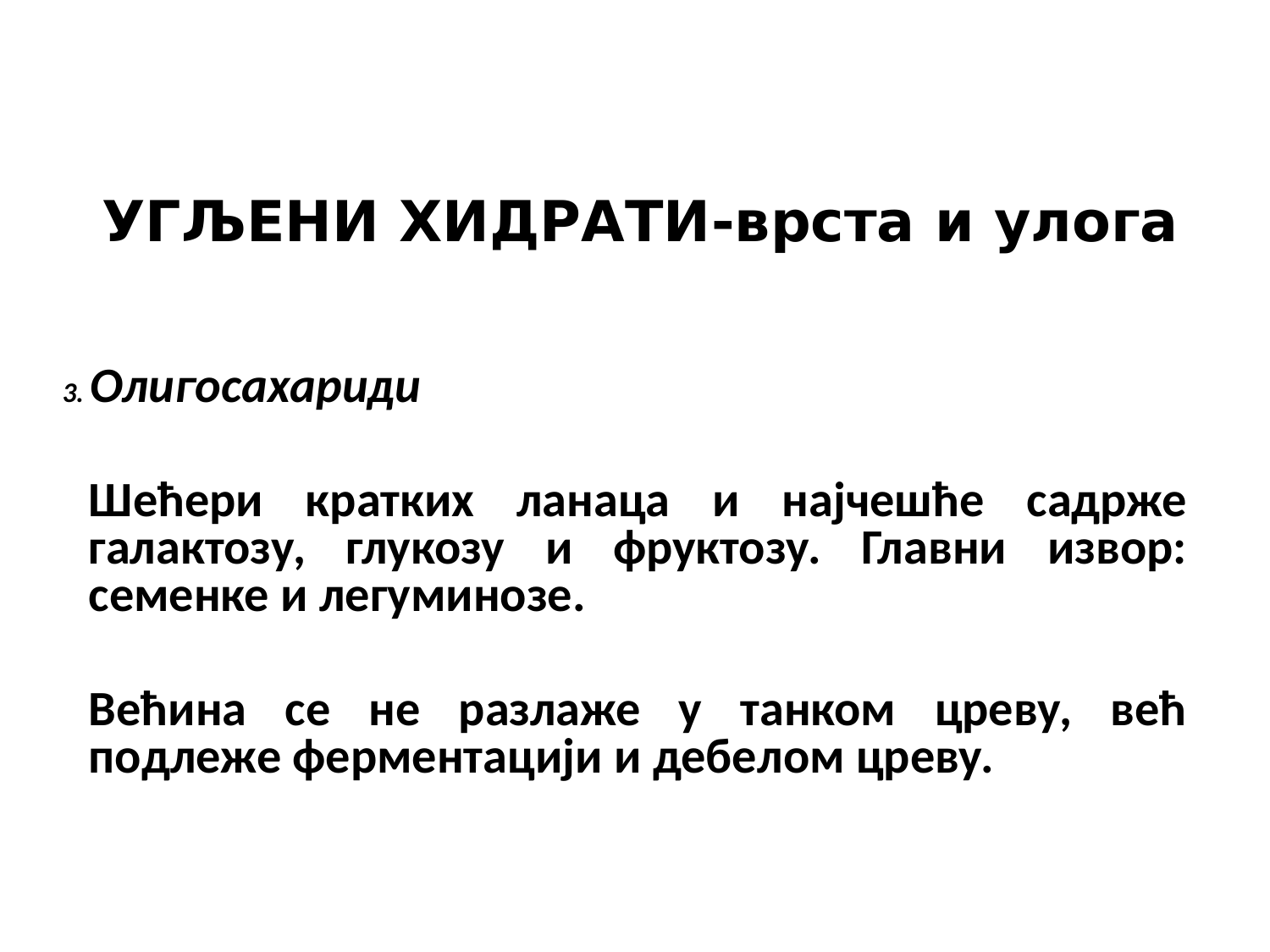

УГЉЕНИ ХИДРАТИ-врста и улога

3. Олигосахариди

	Шећери кратких ланаца и најчешће садрже галактозу, глукозу и фруктозу. Главни извор: семенке и легуминозе.

	Већина се не разлаже у танком цреву, већ подлеже ферментацији и дебелом цреву.